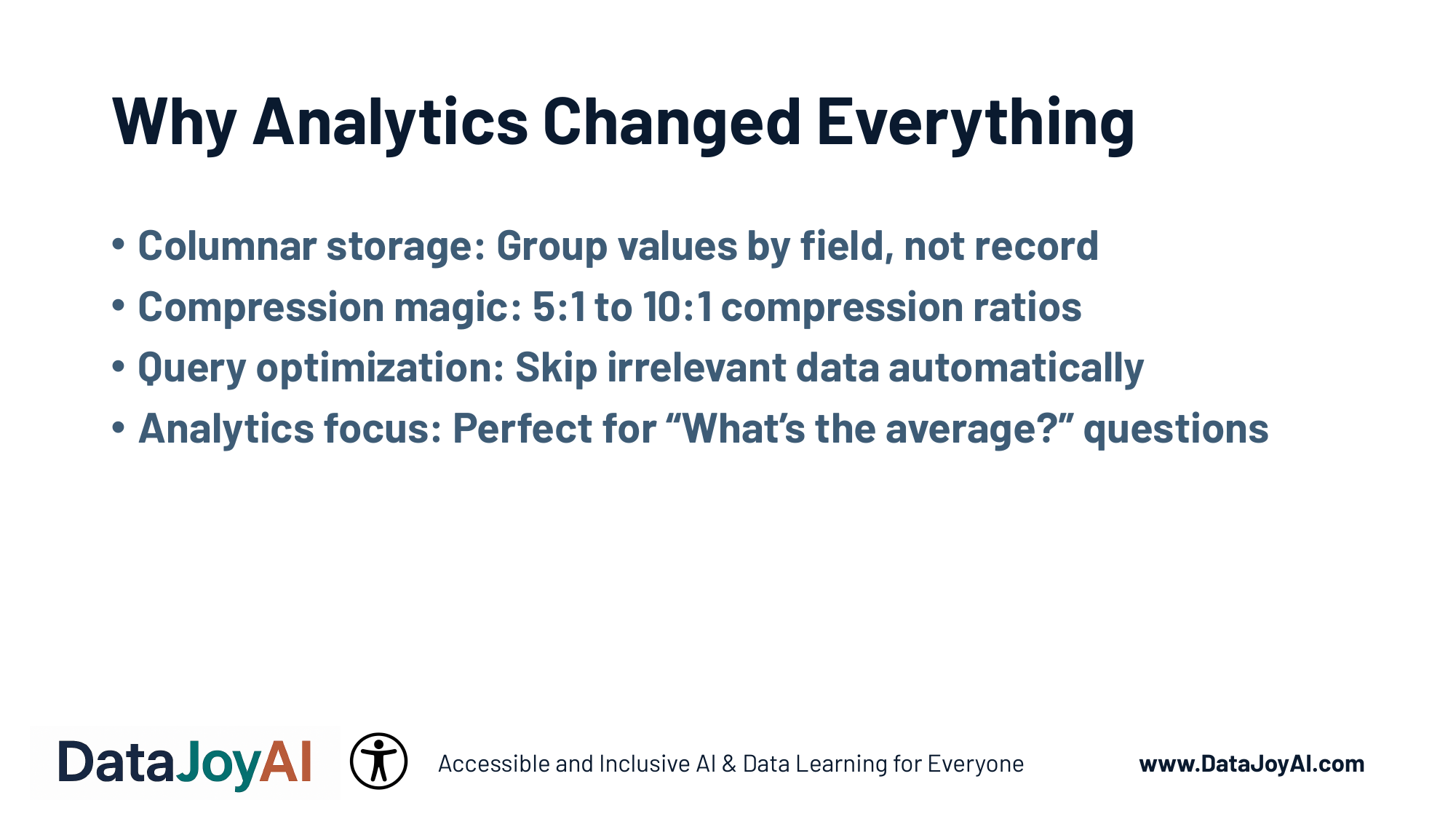

# Why Analytics Changed Everything
Columnar storage: Group values by field, not record
Compression magic: 5:1 to 10:1 compression ratios
Query optimization: Skip irrelevant data automatically
Analytics focus: Perfect for “What’s the average?” questions